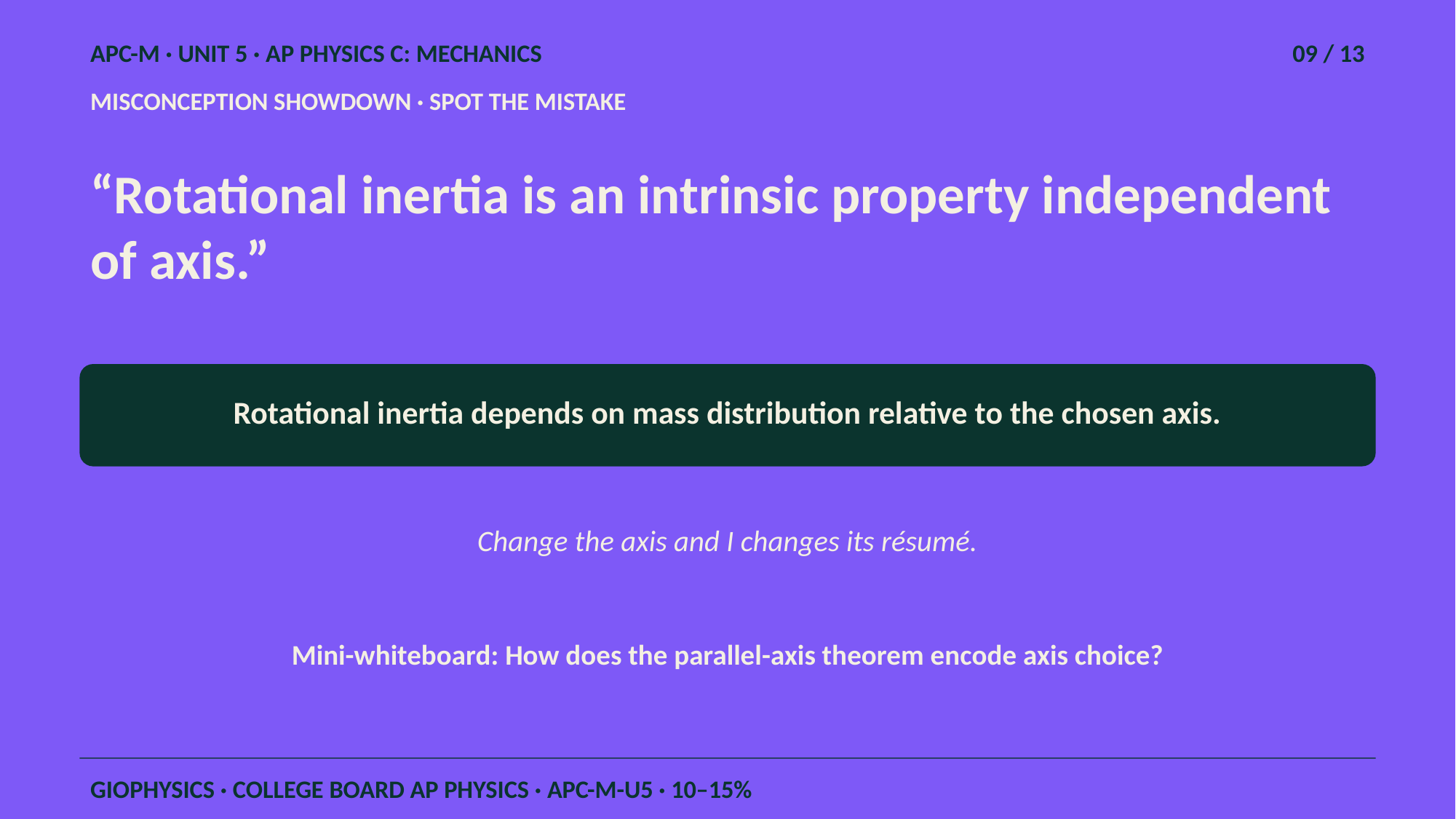

APC-M · UNIT 5 · AP PHYSICS C: MECHANICS
09 / 13
MISCONCEPTION SHOWDOWN · SPOT THE MISTAKE
“Rotational inertia is an intrinsic property independent of axis.”

Rotational inertia depends on mass distribution relative to the chosen axis.
Change the axis and I changes its résumé.
Mini-whiteboard: How does the parallel-axis theorem encode axis choice?

GIOPHYSICS · COLLEGE BOARD AP PHYSICS · APC-M-U5 · 10–15%